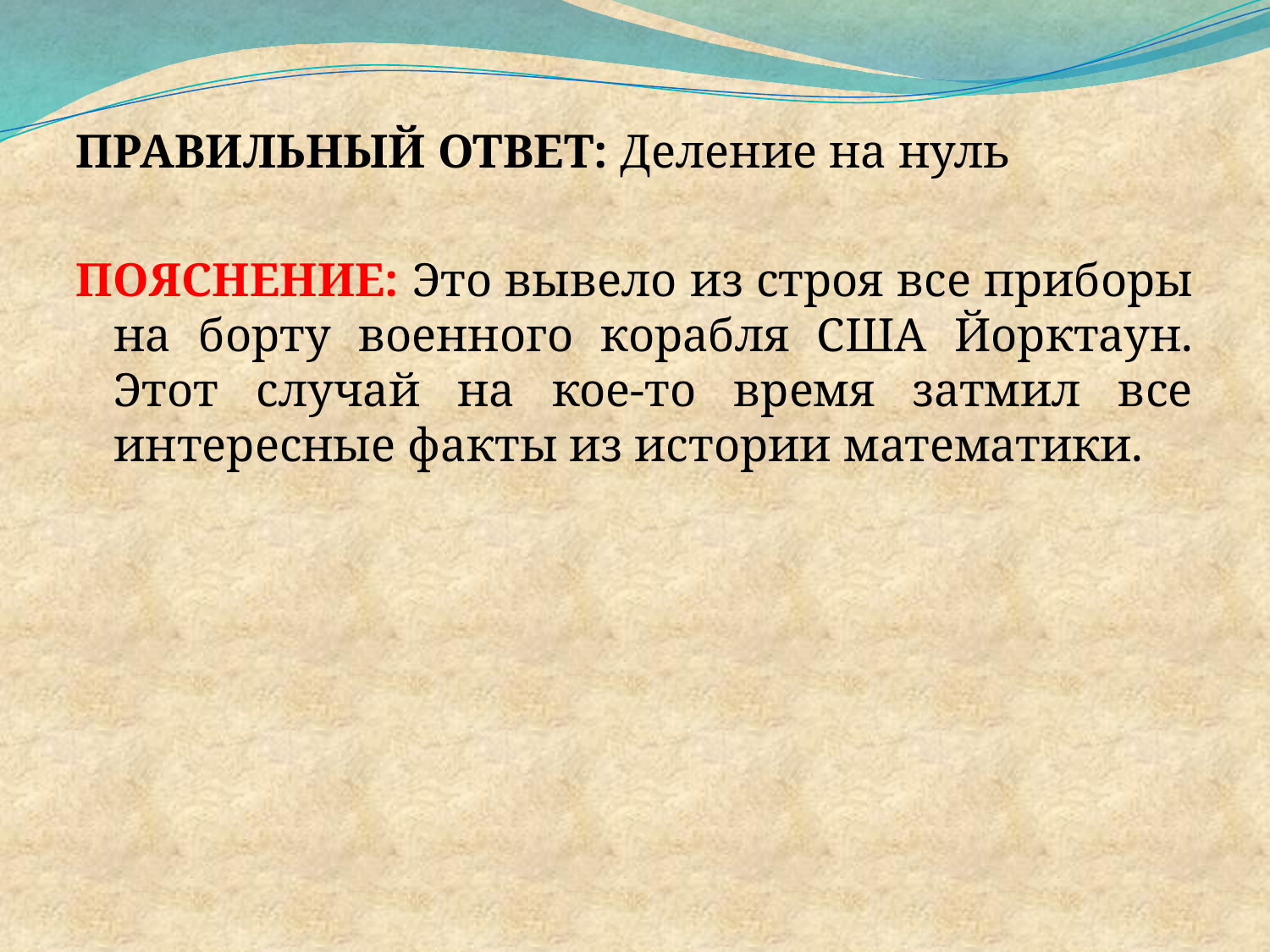

ПРАВИЛЬНЫЙ ОТВЕТ: Деление на нуль

ПОЯСНЕНИЕ: Это вывело из строя все приборы на борту военного корабля США Йорктаун. Этот случай на кое-то время затмил все интересные факты из истории математики.